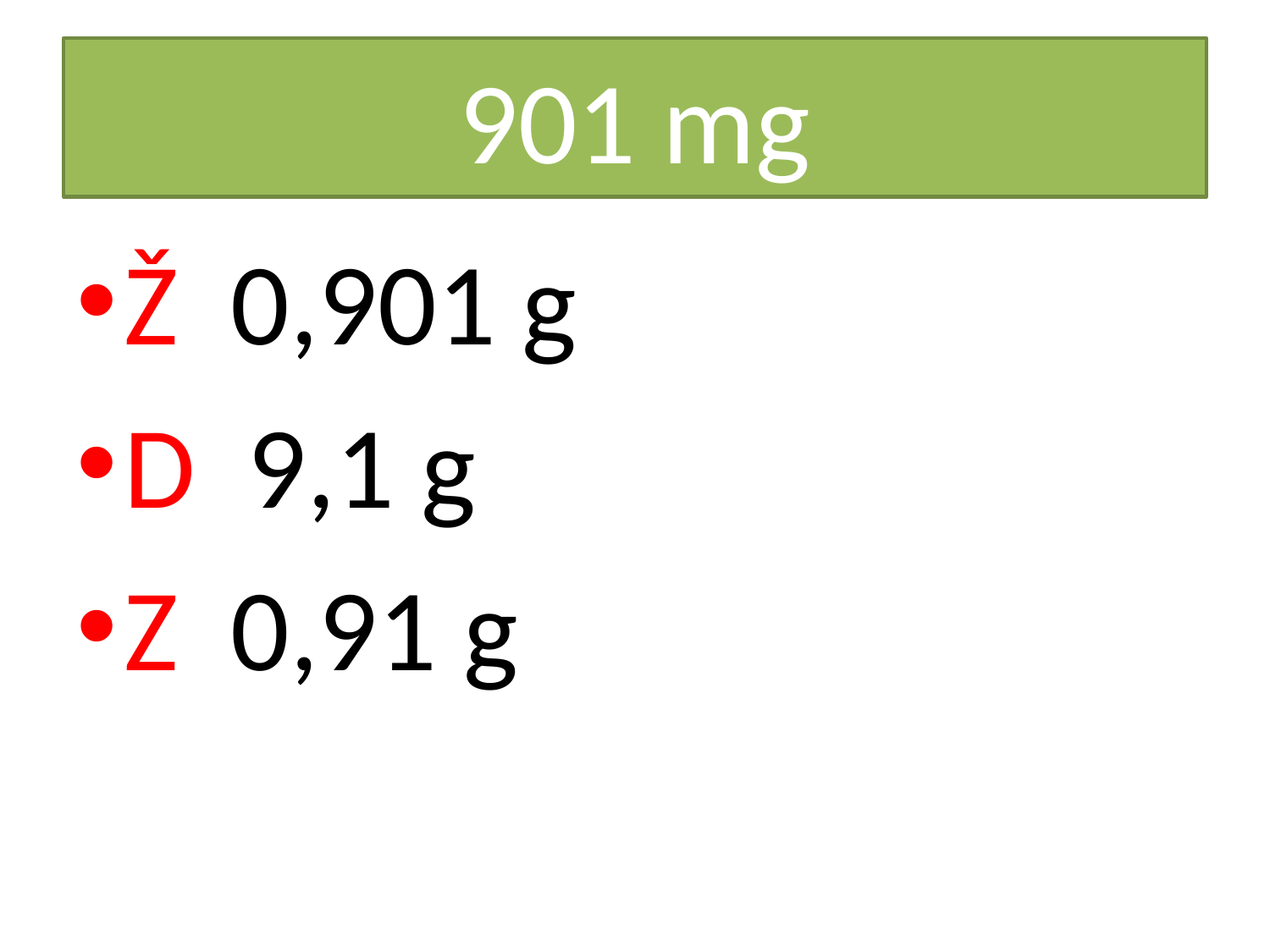

# 901 mg
Ž  0,901 g
D  9,1 g
Z  0,91 g